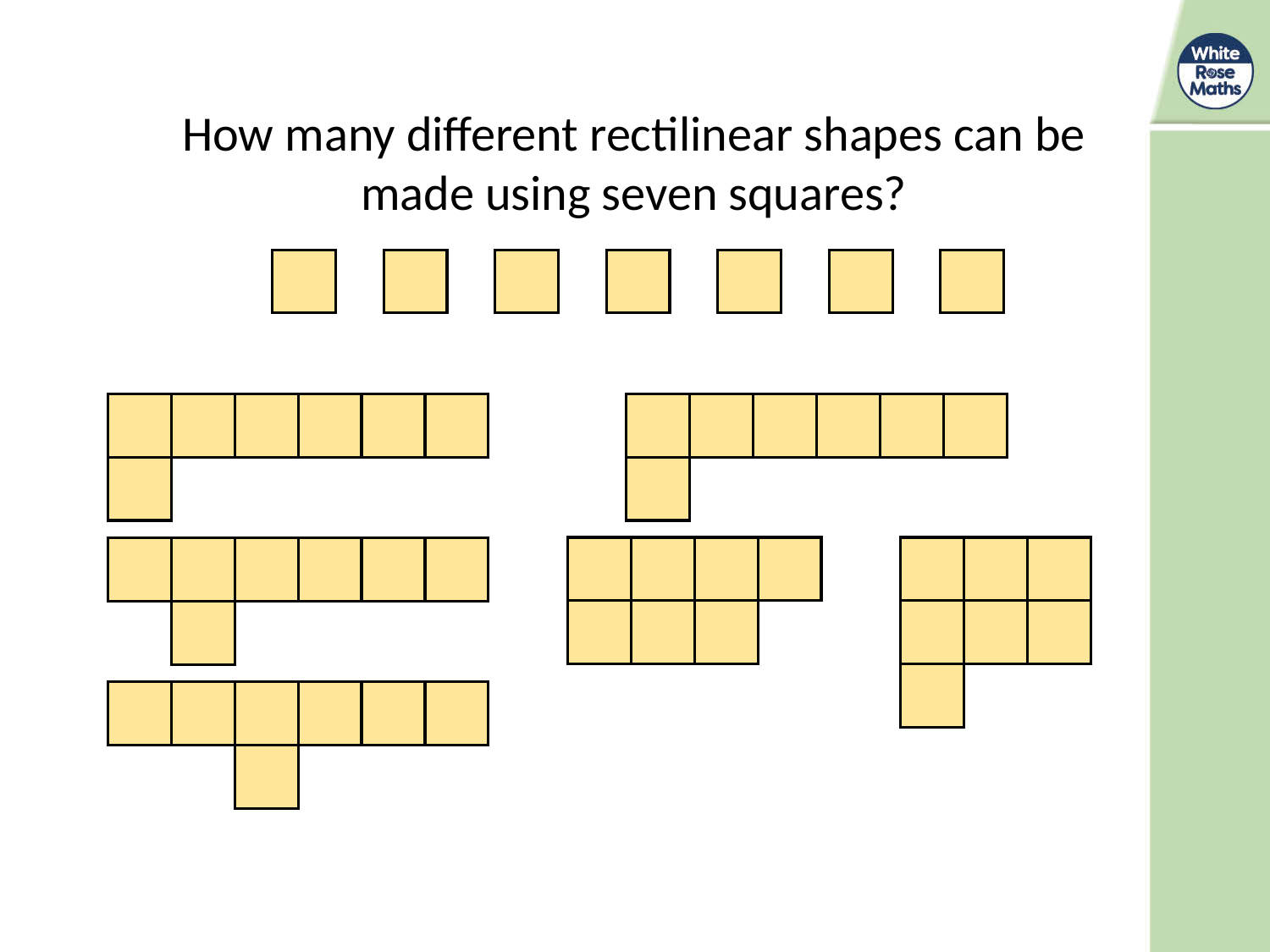

How many different rectilinear shapes can be made using seven squares?